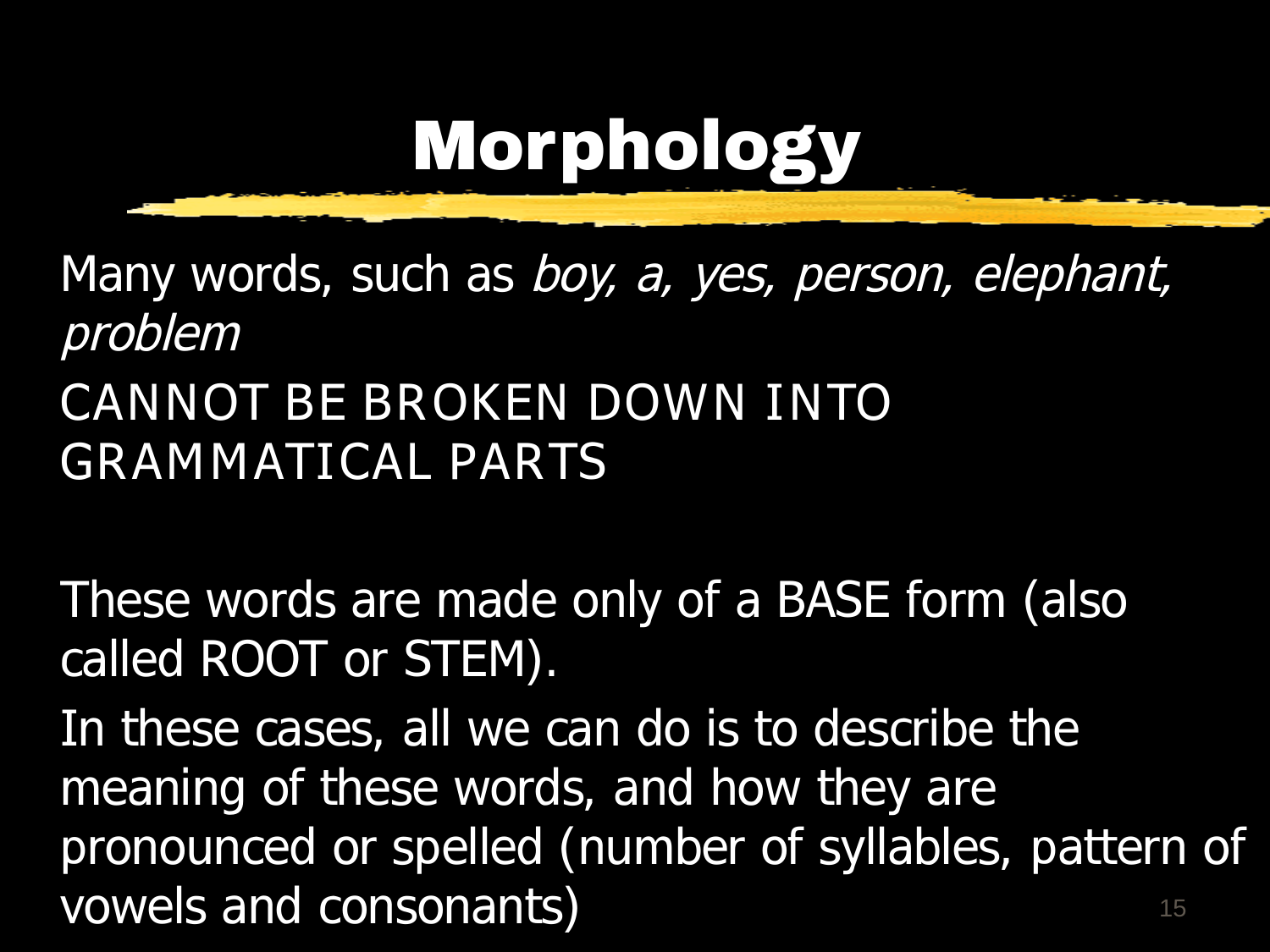

# Morphology
Many words, such as boy, a, yes, person, elephant, problem
CANNOT BE BROKEN DOWN INTO GRAMMATICAL PARTS

These words are made only of a BASE form (also called ROOT or STEM).
In these cases, all we can do is to describe the meaning of these words, and how they are pronounced or spelled (number of syllables, pattern of vowels and consonants)
15